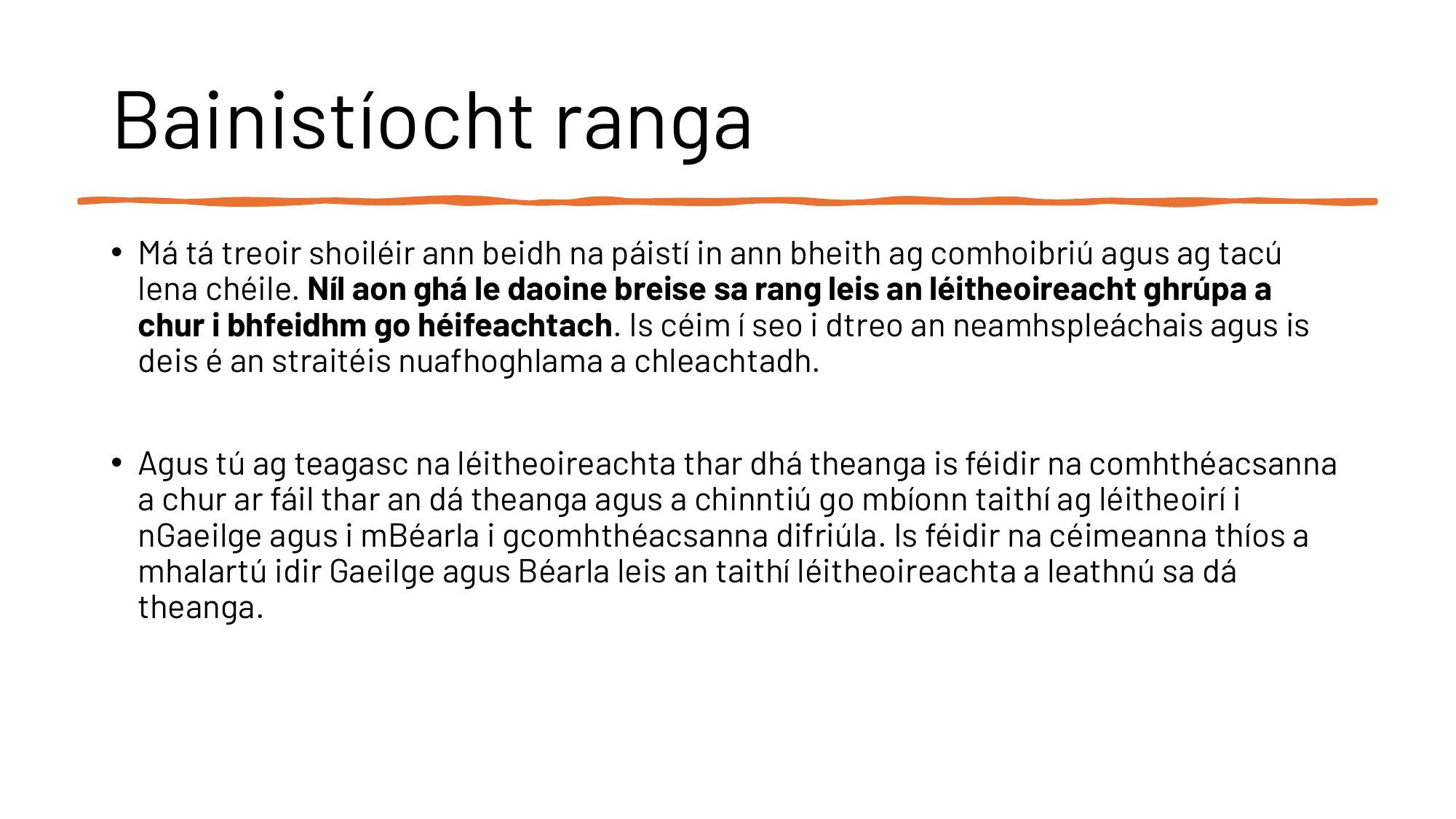

# Bainistíocht ranga

Má tá treoir shoiléir ann beidh na páistí in ann bheith ag comhoibriú agus ag tacú lena chéile. Níl aon ghá le daoine breise sa rang leis an léitheoireacht ghrúpa a chur i bhfeidhm go héifeachtach. Is céim í seo i dtreo an neamhspleáchais agus is deis é an straitéis nuafhoghlama a chleachtadh.

Agus tú ag teagasc na léitheoireachta thar dhá theanga is féidir na comhthéacsanna a chur ar fáil thar an dá theanga agus a chinntiú go mbíonn taithí ag léitheoirí i nGaeilge agus i mBéarla i gcomhthéacsanna difriúla. Is féidir na céimeanna thíos a mhalartú idir Gaeilge agus Béarla leis an taithí léitheoireachta a leathnú sa dá theanga.